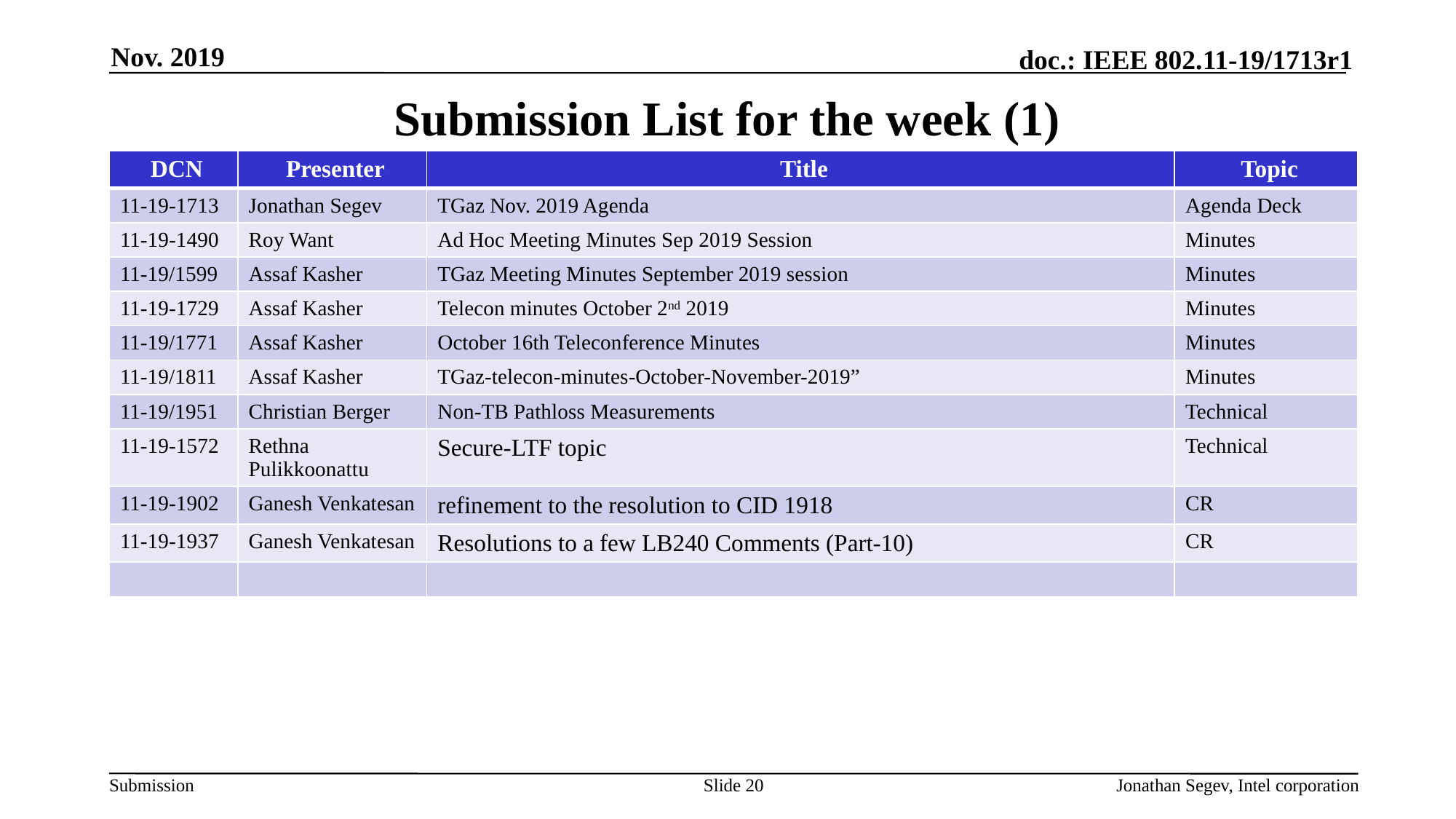

Nov. 2019
# Submission List for the week (1)
| DCN | Presenter | Title | Topic |
| --- | --- | --- | --- |
| 11-19-1713 | Jonathan Segev | TGaz Nov. 2019 Agenda | Agenda Deck |
| 11-19-1490 | Roy Want | Ad Hoc Meeting Minutes Sep 2019 Session | Minutes |
| 11-19/1599 | Assaf Kasher | TGaz Meeting Minutes September 2019 session | Minutes |
| 11-19-1729 | Assaf Kasher | Telecon minutes October 2nd 2019 | Minutes |
| 11-19/1771 | Assaf Kasher | October 16th Teleconference Minutes | Minutes |
| 11-19/1811 | Assaf Kasher | TGaz-telecon-minutes-October-November-2019” | Minutes |
| 11-19/1951 | Christian Berger | Non-TB Pathloss Measurements | Technical |
| 11-19-1572 | Rethna Pulikkoonattu | Secure-LTF topic | Technical |
| 11-19-1902 | Ganesh Venkatesan | refinement to the resolution to CID 1918 | CR |
| 11-19-1937 | Ganesh Venkatesan | Resolutions to a few LB240 Comments (Part-10) | CR |
|  |  |  |  |
Slide 20
Jonathan Segev, Intel corporation